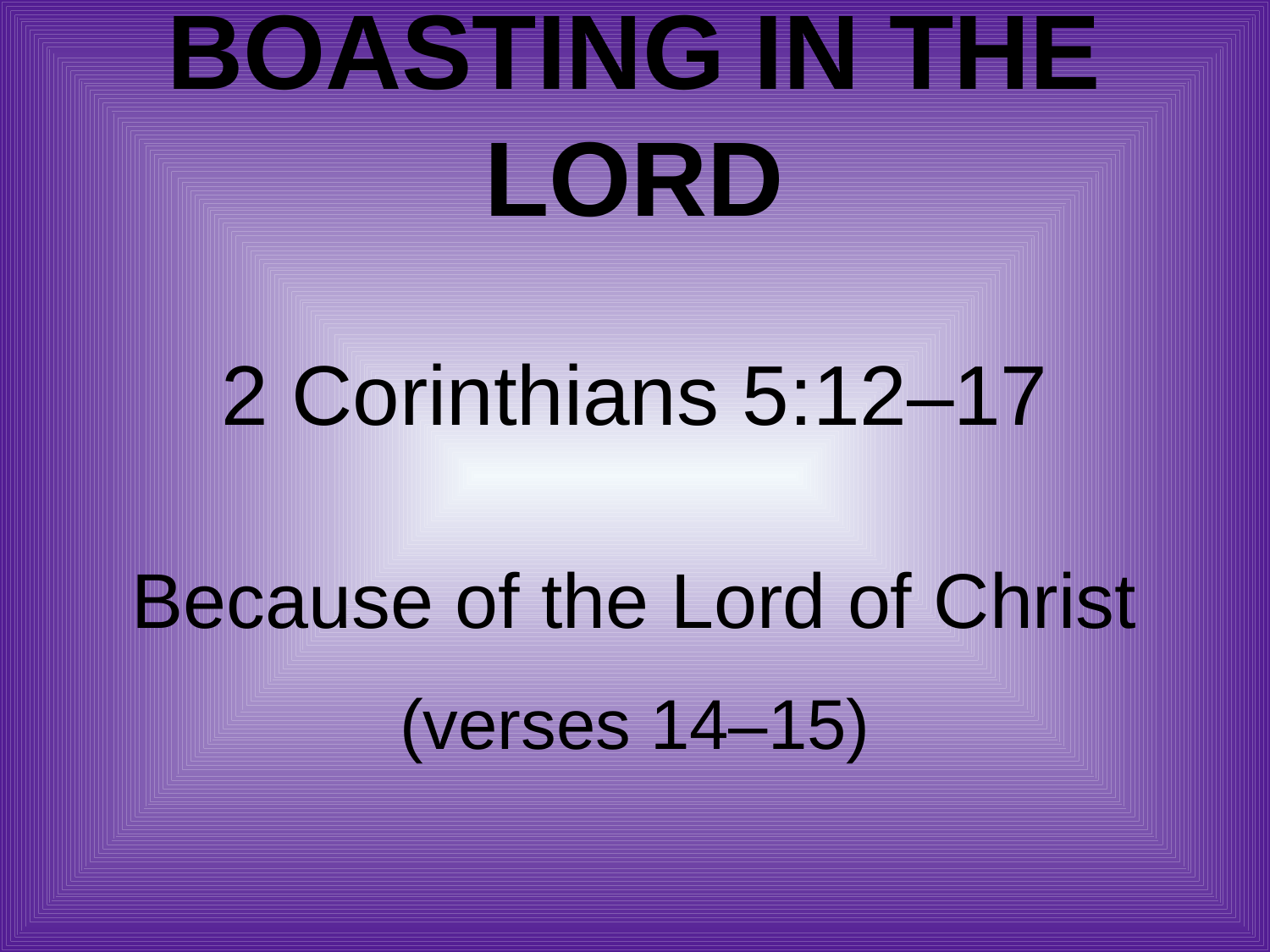

# Boasting in the Lord
2 Corinthians 5:12–17

Because of the Lord of Christ
(verses 14–15)